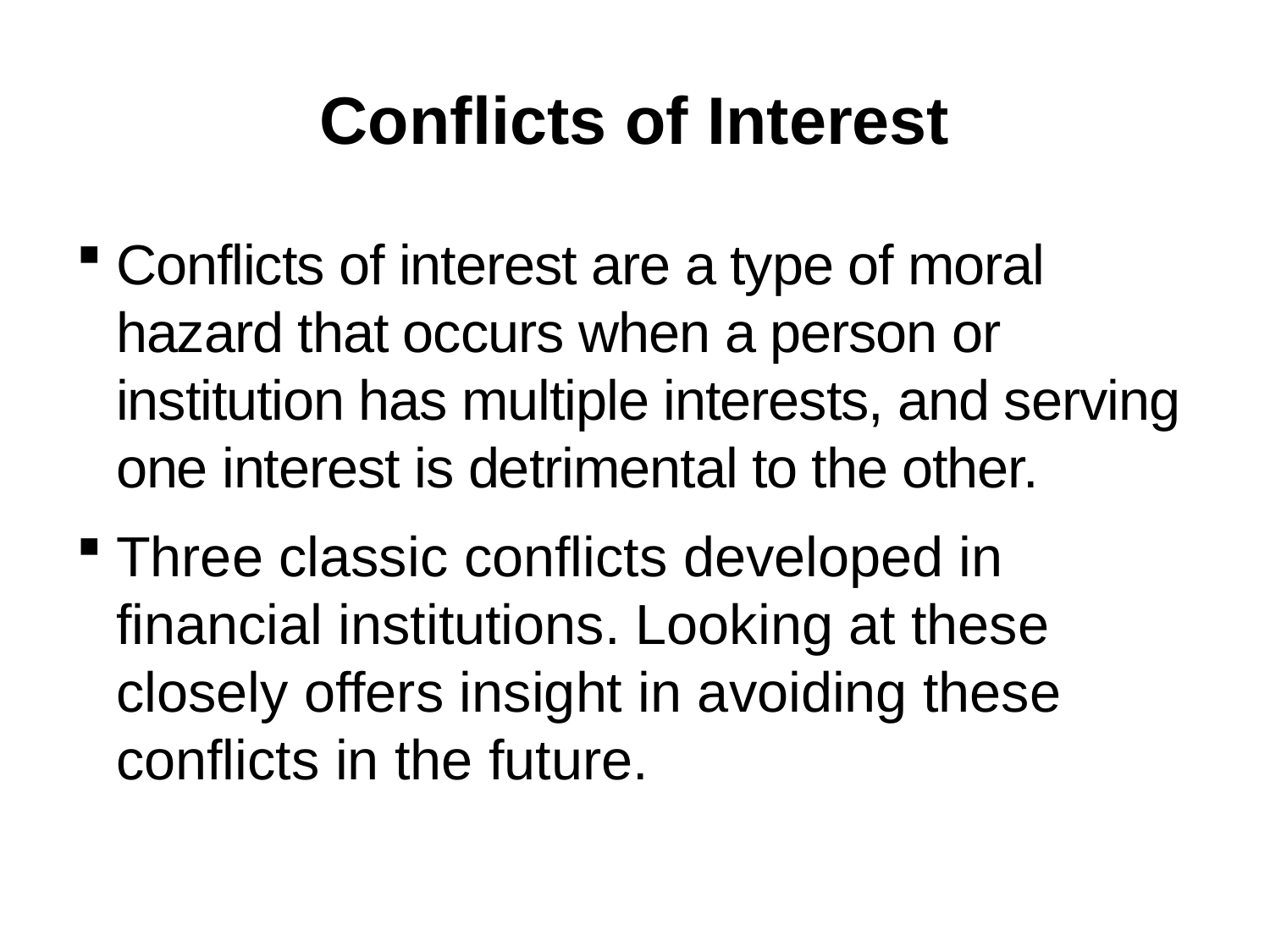

# Conflicts of Interest
Conflicts of interest are a type of moral hazard that occurs when a person or institution has multiple interests, and serving one interest is detrimental to the other.
Three classic conflicts developed in financial institutions. Looking at these closely offers insight in avoiding these conflicts in the future.